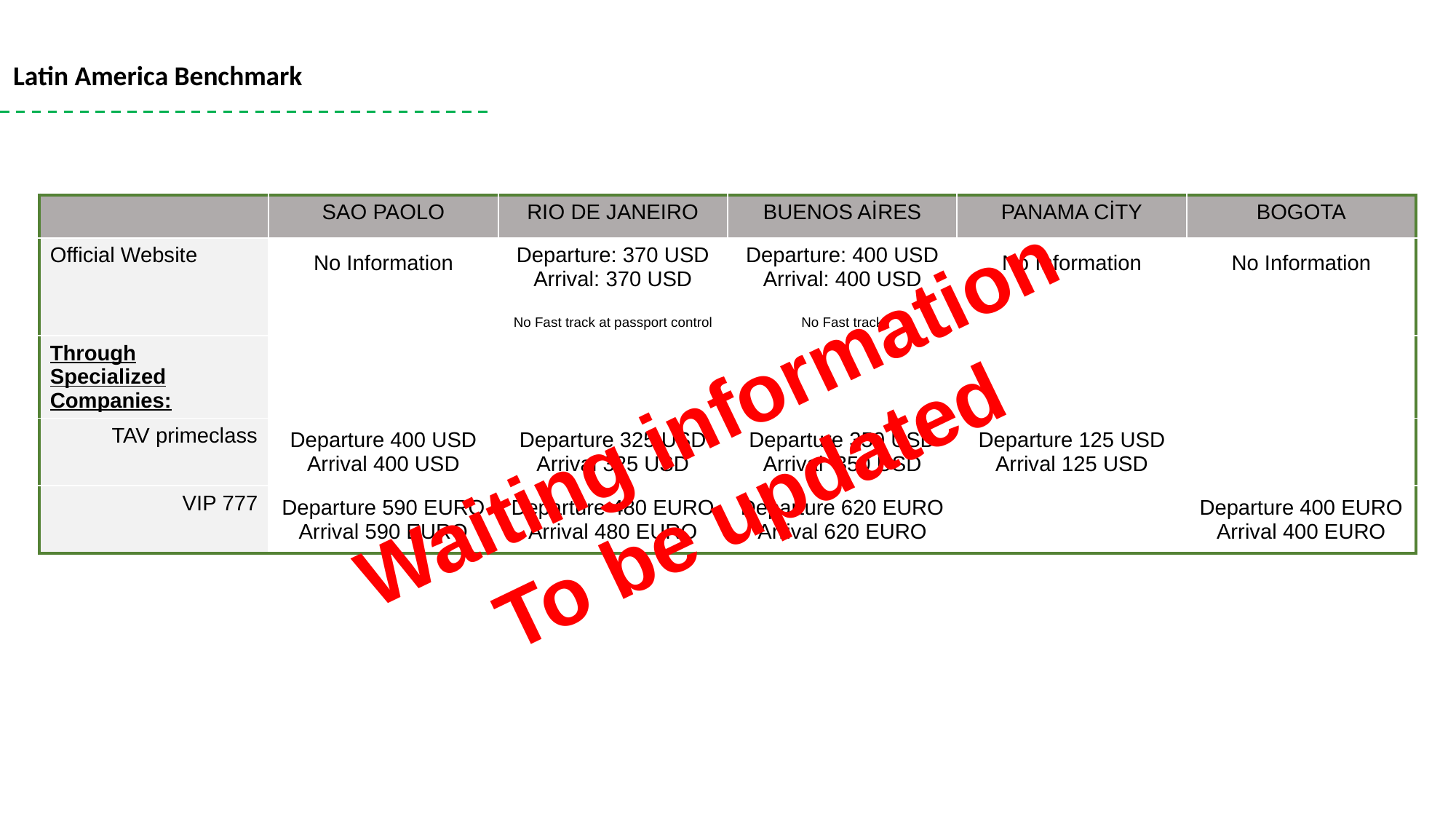

Latin America Benchmark
|  | SAO PAOLO | RIO DE JANEIRO | BUENOS AİRES | PANAMA CİTY | BOGOTA |
| --- | --- | --- | --- | --- | --- |
| Official Website | No Information | Departure: 370 USD Arrival: 370 USD No Fast track at passport control | Departure: 400 USD Arrival: 400 USD No Fast track | No Information | No Information |
| Through Specialized Companies: |  |  |  |  |  |
| TAV primeclass | Departure 400 USD Arrival 400 USD | Departure 325 USD Arrival 325 USD | Departure 350 USD Arrival 350 USD | Departure 125 USD Arrival 125 USD |  |
| VIP 777 | Departure 590 EURO Arrival 590 EURO | Departure 480 EURO Arrival 480 EURO | Departure 620 EURO Arrival 620 EURO |  | Departure 400 EURO Arrival 400 EURO |
Waiting information
To be updated